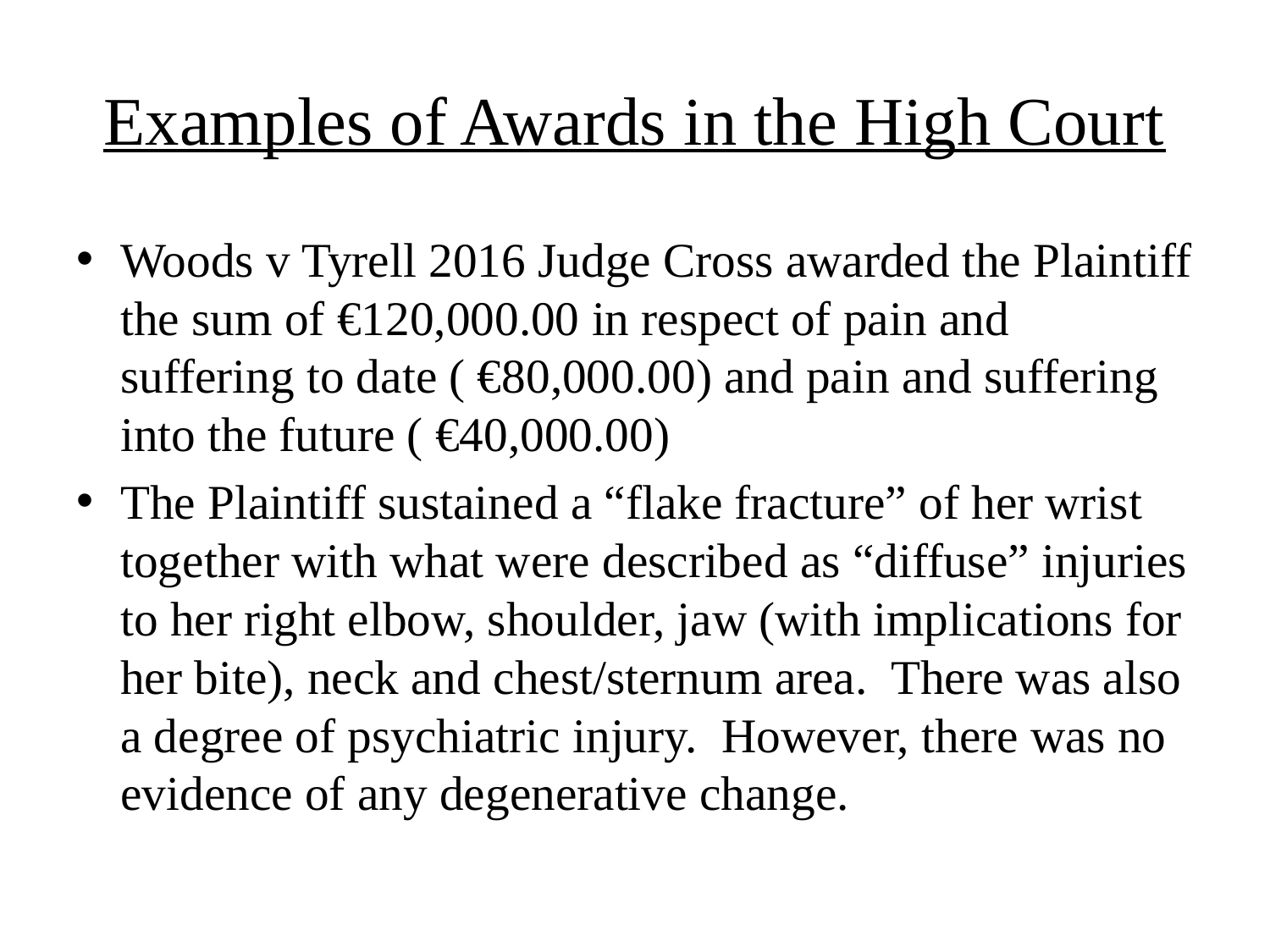

# Examples of Awards in the High Court
Woods v Tyrell 2016 Judge Cross awarded the Plaintiff the sum of €120,000.00 in respect of pain and suffering to date ( €80,000.00) and pain and suffering into the future ( €40,000.00)
The Plaintiff sustained a “flake fracture” of her wrist together with what were described as “diffuse” injuries to her right elbow, shoulder, jaw (with implications for her bite), neck and chest/sternum area.  There was also a degree of psychiatric injury.  However, there was no evidence of any degenerative change.